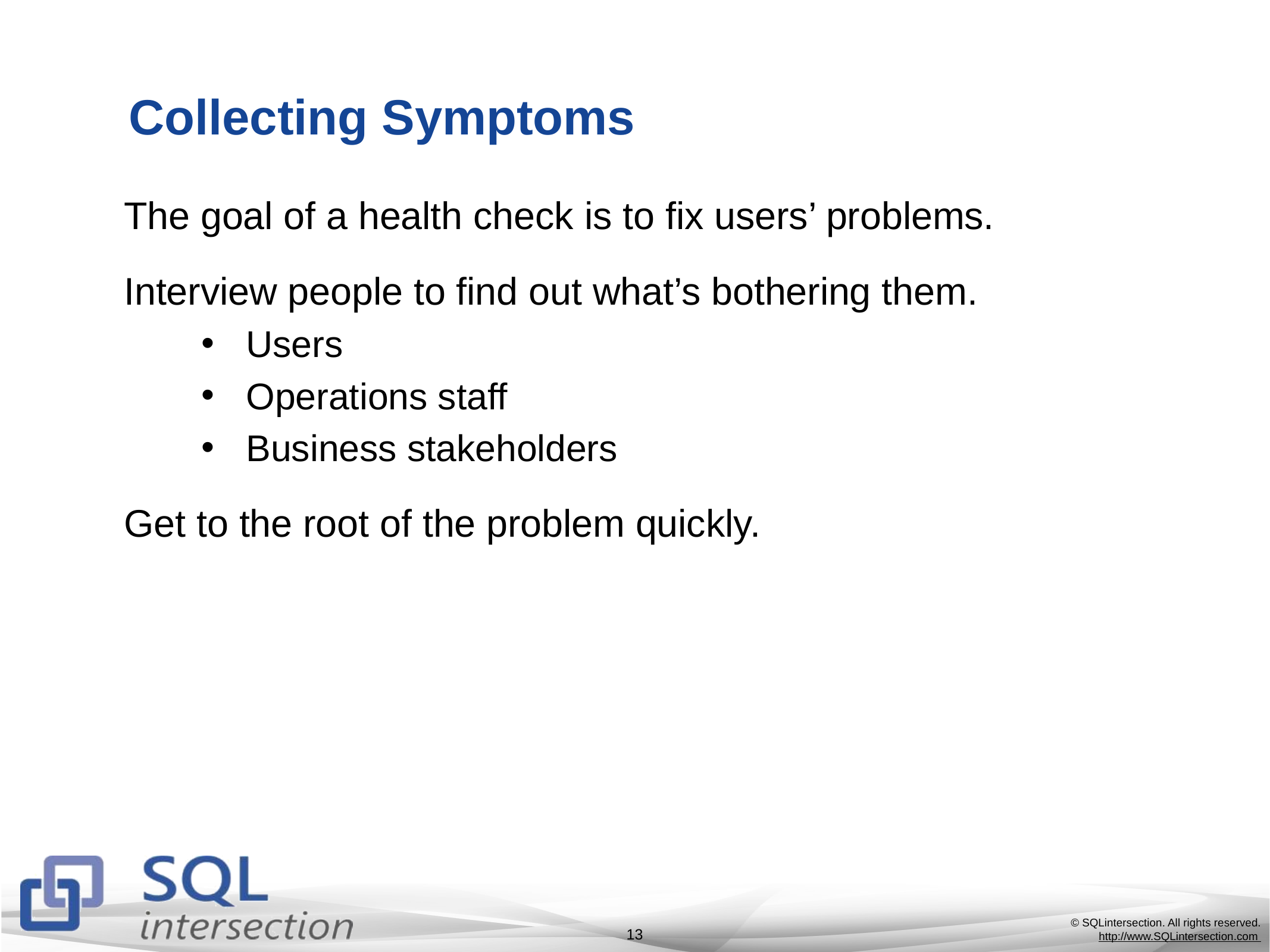

# Collecting Symptoms
The goal of a health check is to fix users’ problems.
Interview people to find out what’s bothering them.
Users
Operations staff
Business stakeholders
Get to the root of the problem quickly.